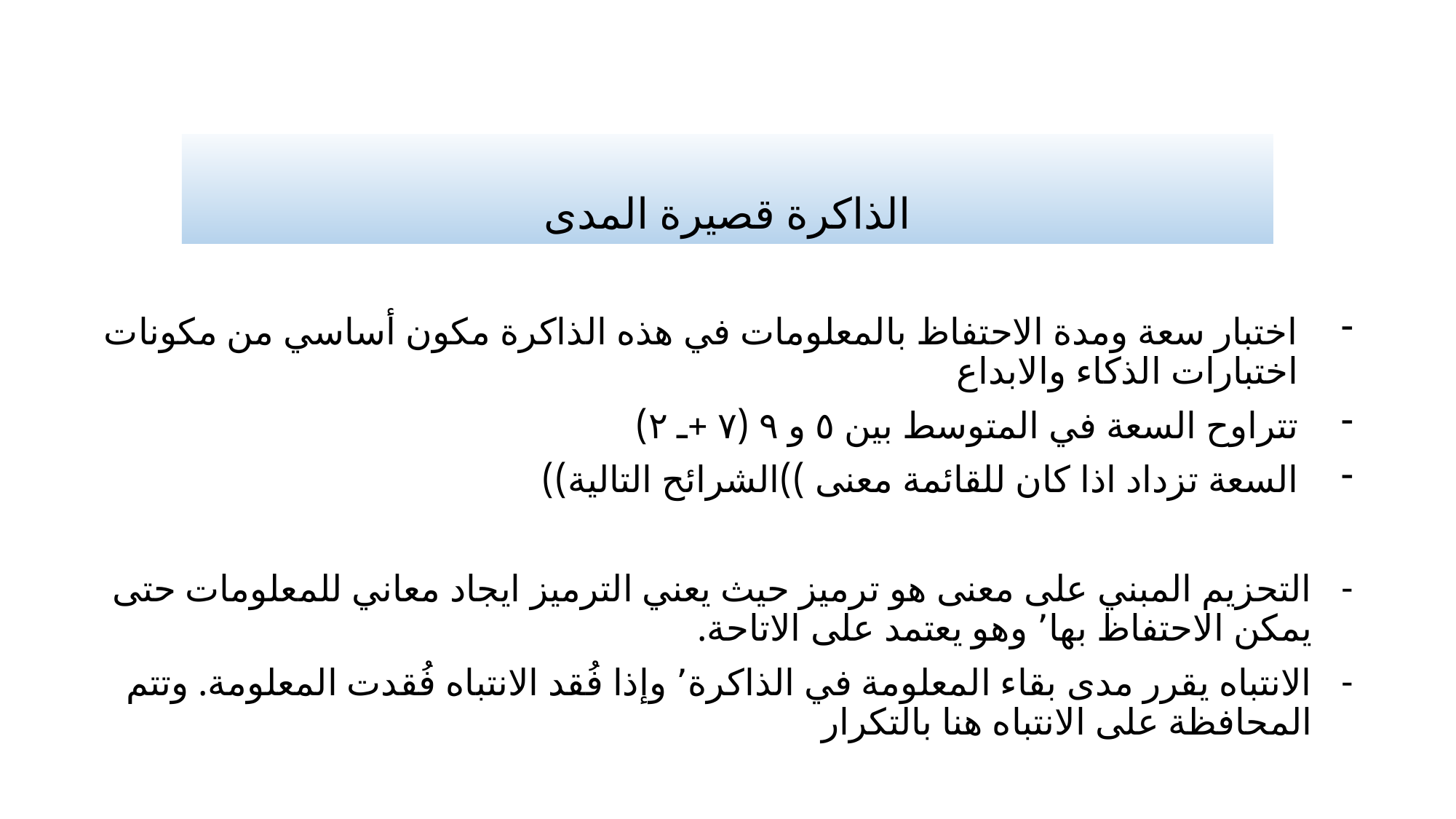

# الذاكرة قصيرة المدى
اختبار سعة ومدة الاحتفاظ بالمعلومات في هذه الذاكرة مكون أساسي من مكونات اختبارات الذكاء والابداع
تتراوح السعة في المتوسط بين ٥ و ٩ (٧ +ـ ٢)
السعة تزداد اذا كان للقائمة معنى ))الشرائح التالية))

التحزيم المبني على معنى هو ترميز حيث يعني الترميز ايجاد معاني للمعلومات حتى يمكن الاحتفاظ بها٬ وهو يعتمد على الاتاحة.
الانتباه يقرر مدى بقاء المعلومة في الذاكرة٬ وإذا فُقد الانتباه فُقدت المعلومة. وتتم المحافظة على الانتباه هنا بالتكرار